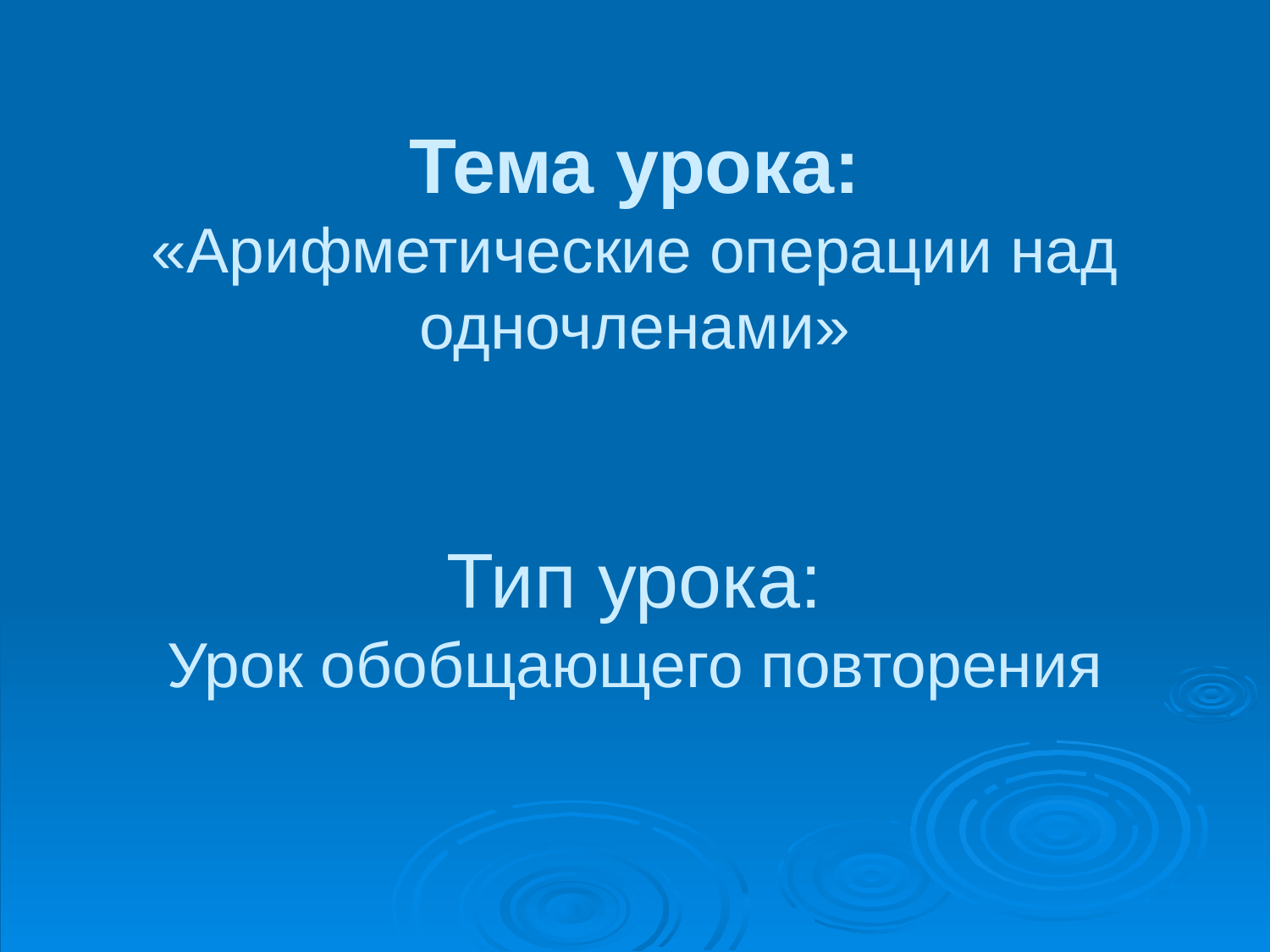

# Тема урока: «Арифметические операции над одночленами» Тип урока: Урок обобщающего повторения